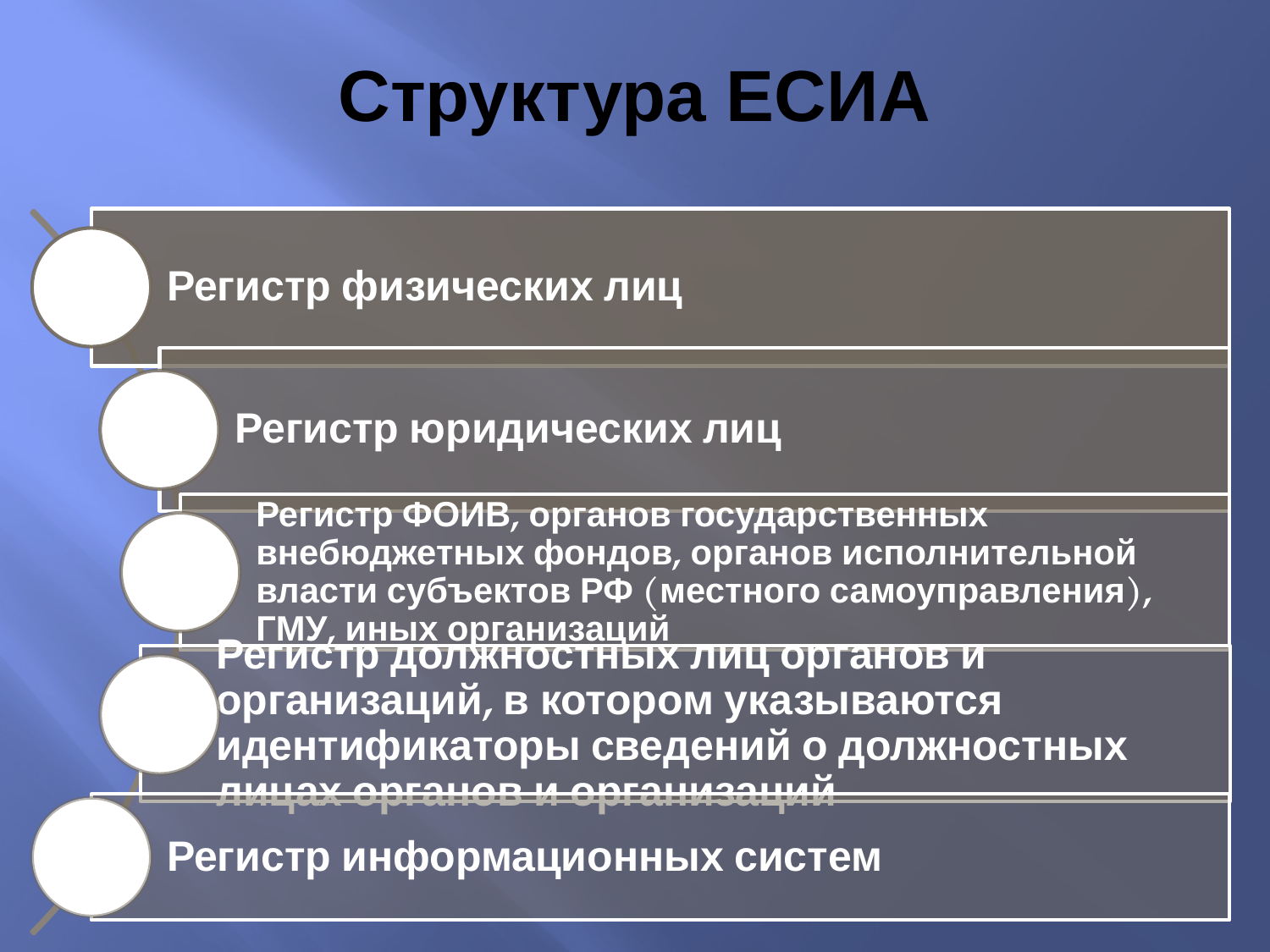

# Структура ЕСИА
Регистр физических лиц
Регистр юридических лиц
Регистр ФОИВ, органов государственных внебюджетных фондов, органов исполнительной власти субъектов РФ (местного самоуправления), ГМУ, иных организаций
Регистр должностных лиц органов и организаций, в котором указываются идентификаторы сведений о должностных лицах органов и организаций
Регистр информационных систем